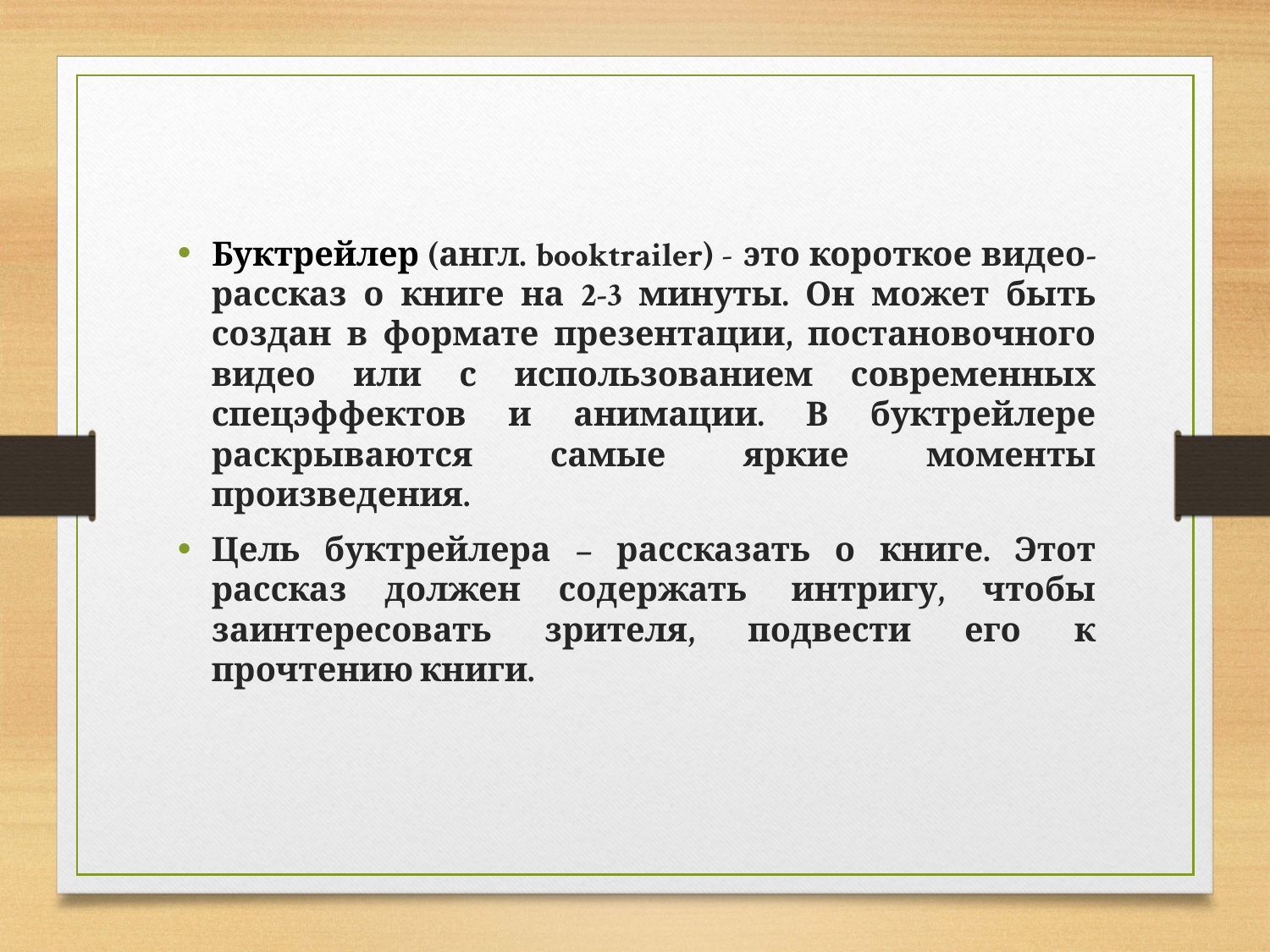

Буктрейлер (англ. booktrailer) - это короткое видео-рассказ о книге на 2-3 минуты. Он может быть создан в формате презентации, постановочного видео или с использованием современных спецэффектов и анимации. В буктрейлере раскрываются самые яркие моменты произведения.
Цель буктрейлера – рассказать о книге. Этот рассказ должен содержать  интригу, чтобы заинтересовать зрителя, подвести его к прочтению книги.